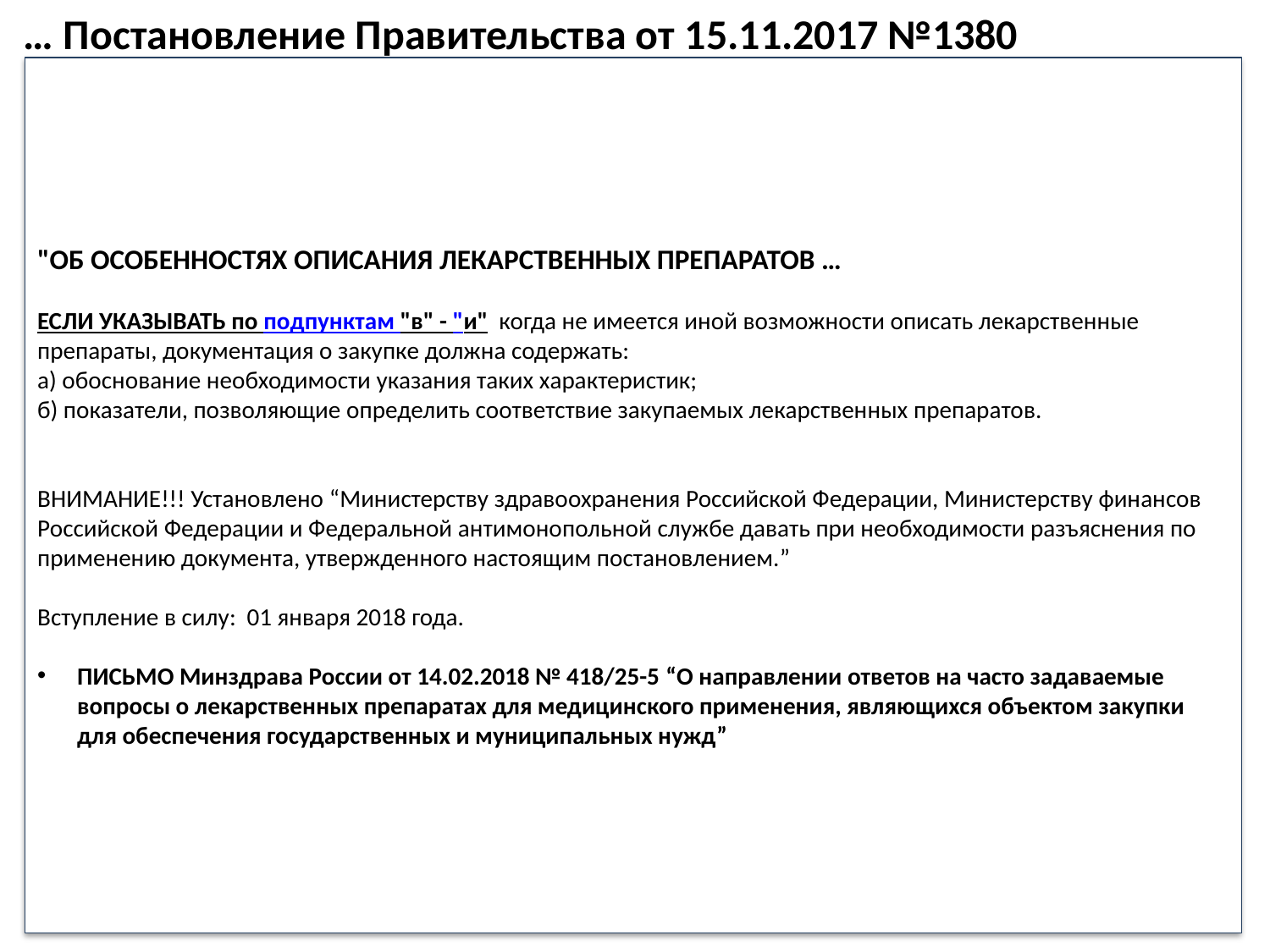

… Постановление Правительства от 15.11.2017 №1380
"ОБ ОСОБЕННОСТЯХ ОПИСАНИЯ ЛЕКАРСТВЕННЫХ ПРЕПАРАТОВ …

ЕСЛИ УКАЗЫВАТЬ по подпунктам "в" - "и"  когда не имеется иной возможности описать лекарственные препараты, документация о закупке должна содержать:
а) обоснование необходимости указания таких характеристик;
б) показатели, позволяющие определить соответствие закупаемых лекарственных препаратов.

ВНИМАНИЕ!!! Установлено “Министерству здравоохранения Российской Федерации, Министерству финансов Российской Федерации и Федеральной антимонопольной службе давать при необходимости разъяснения по применению документа, утвержденного настоящим постановлением.”

Вступление в силу:  01 января 2018 года.

ПИСЬМО Минздрава России от 14.02.2018 № 418/25-5 “О направлении ответов на часто задаваемые вопросы о лекарственных препаратах для медицинского применения, являющихся объектом закупки для обеспечения государственных и муниципальных нужд”
17